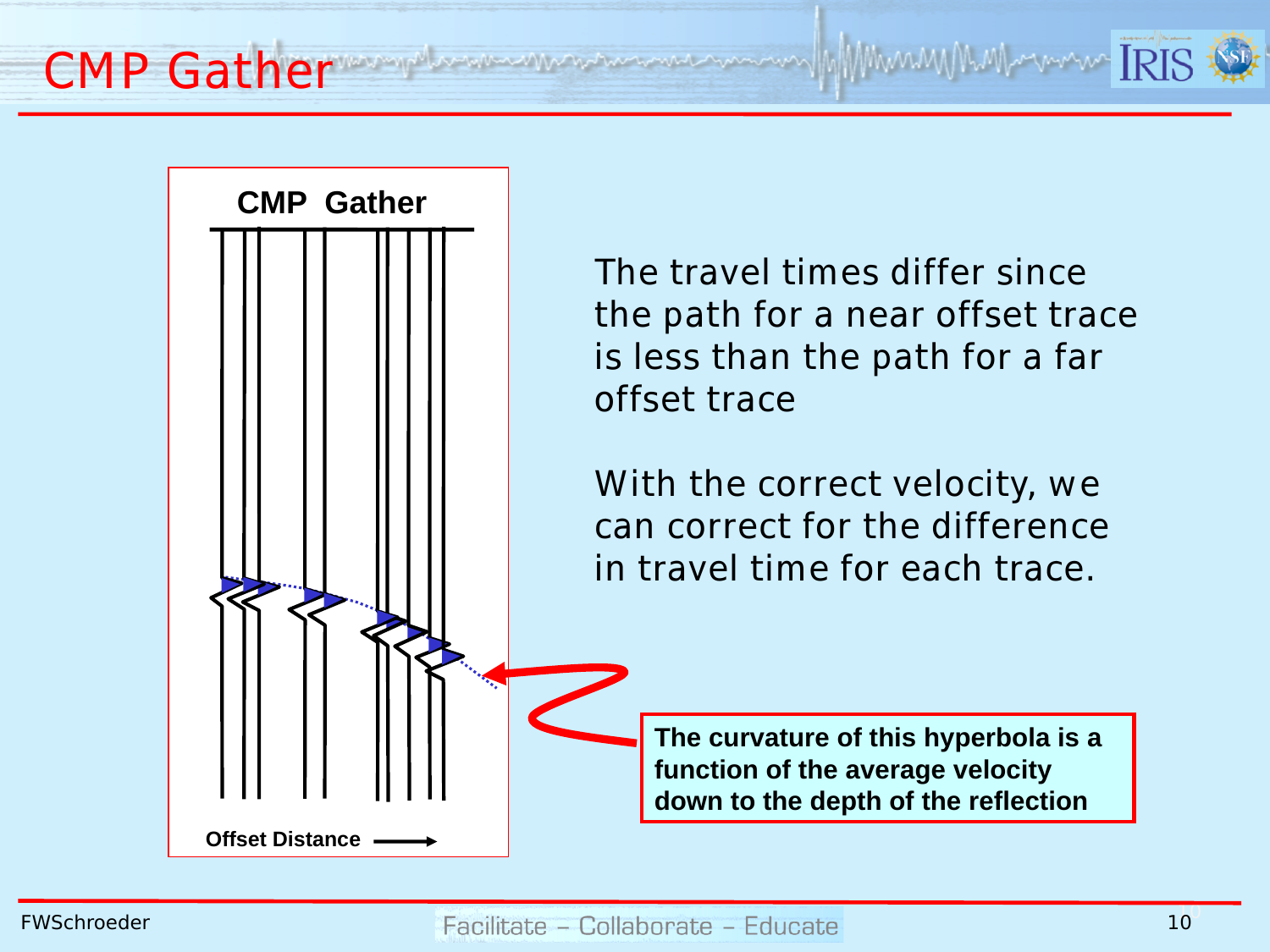

# CMP Gather

CMP  Gather

Offset Distance

The travel times differ since the path for a near offset trace
is less than the path for a far offset trace

With the correct velocity, we can correct for the difference in travel time for each trace.

The curvature of this hyperbola is a function of the average velocity down to the depth of the reflection